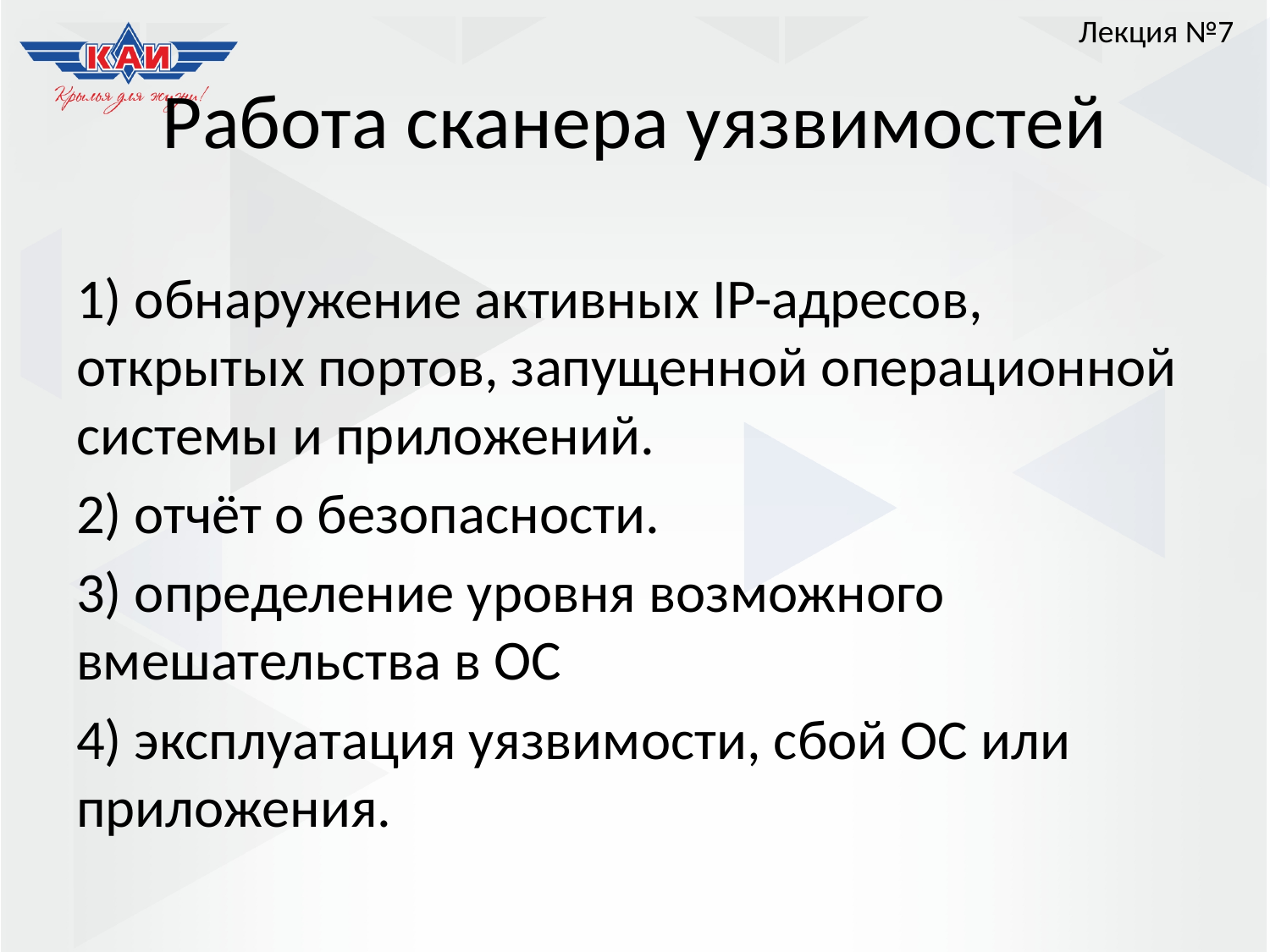

Лекция №7
# Работа сканера уязвимостей
1) обнаружение активных IP-адресов, открытых портов, запущенной операционной системы и приложений.
2) отчёт о безопасности.
3) определение уровня возможного вмешательства в ОС
4) эксплуатация уязвимости, сбой ОС или приложения.